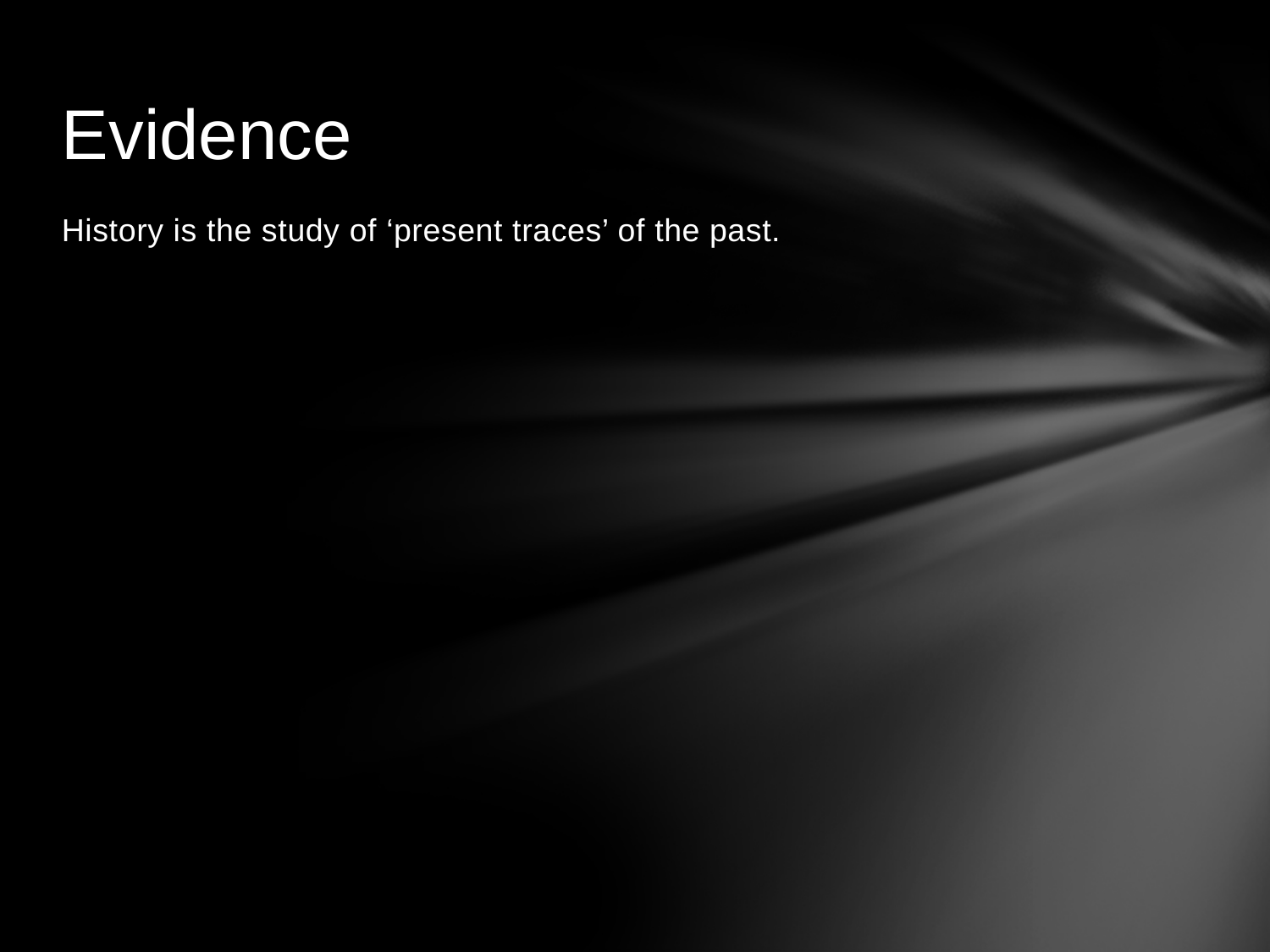

# Evidence
History is the study of ‘present traces’ of the past.